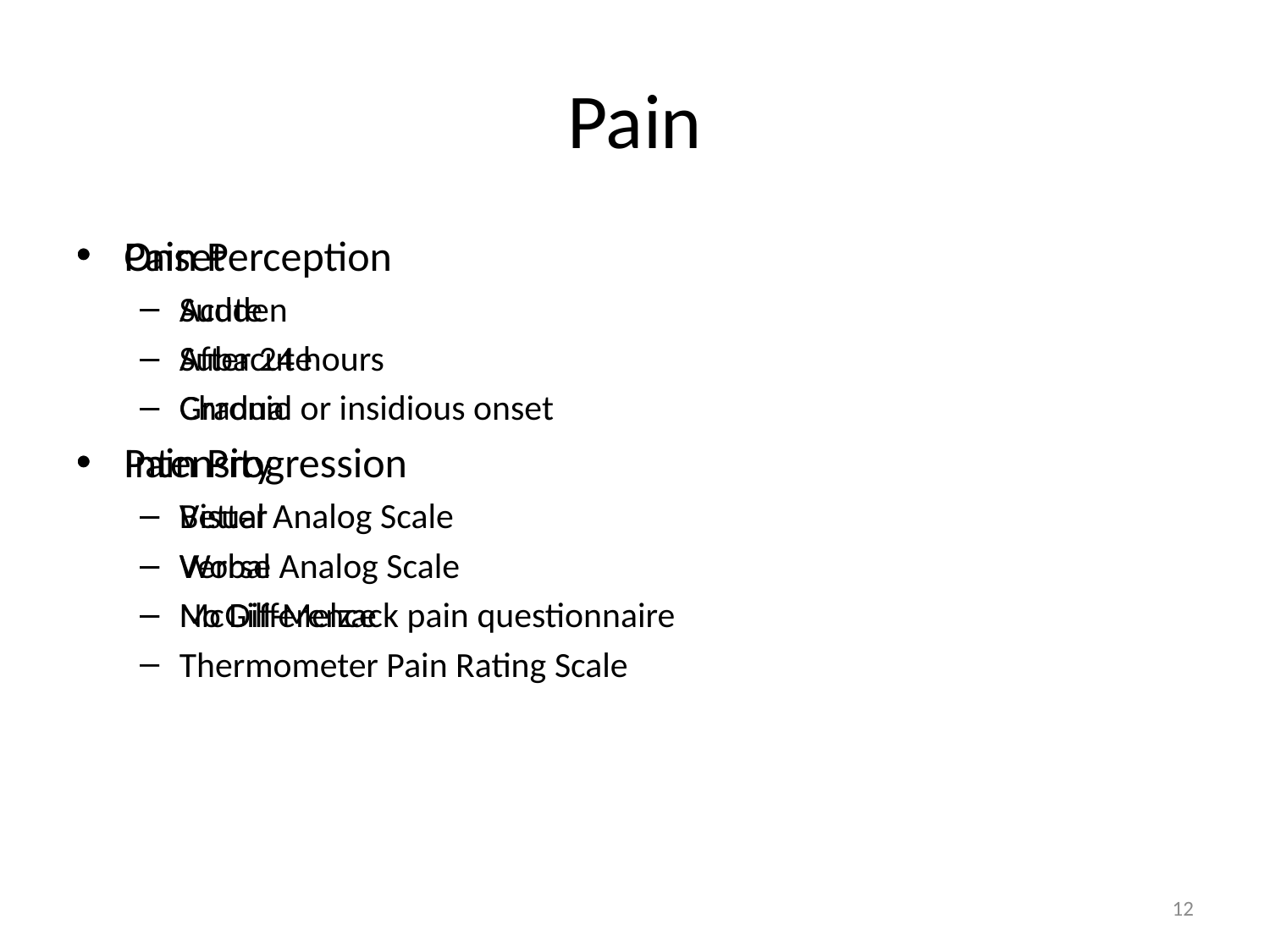

# Pain
Onset
Sudden
After 24 hours
Gradual or insidious onset
Intensity
Visual Analog Scale
Verbal Analog Scale
McGill-Melzack pain questionnaire
Thermometer Pain Rating Scale

Pain Perception
Acute
Subacute
Chronic
Pain Progression
Better
Worse
No Difference

12